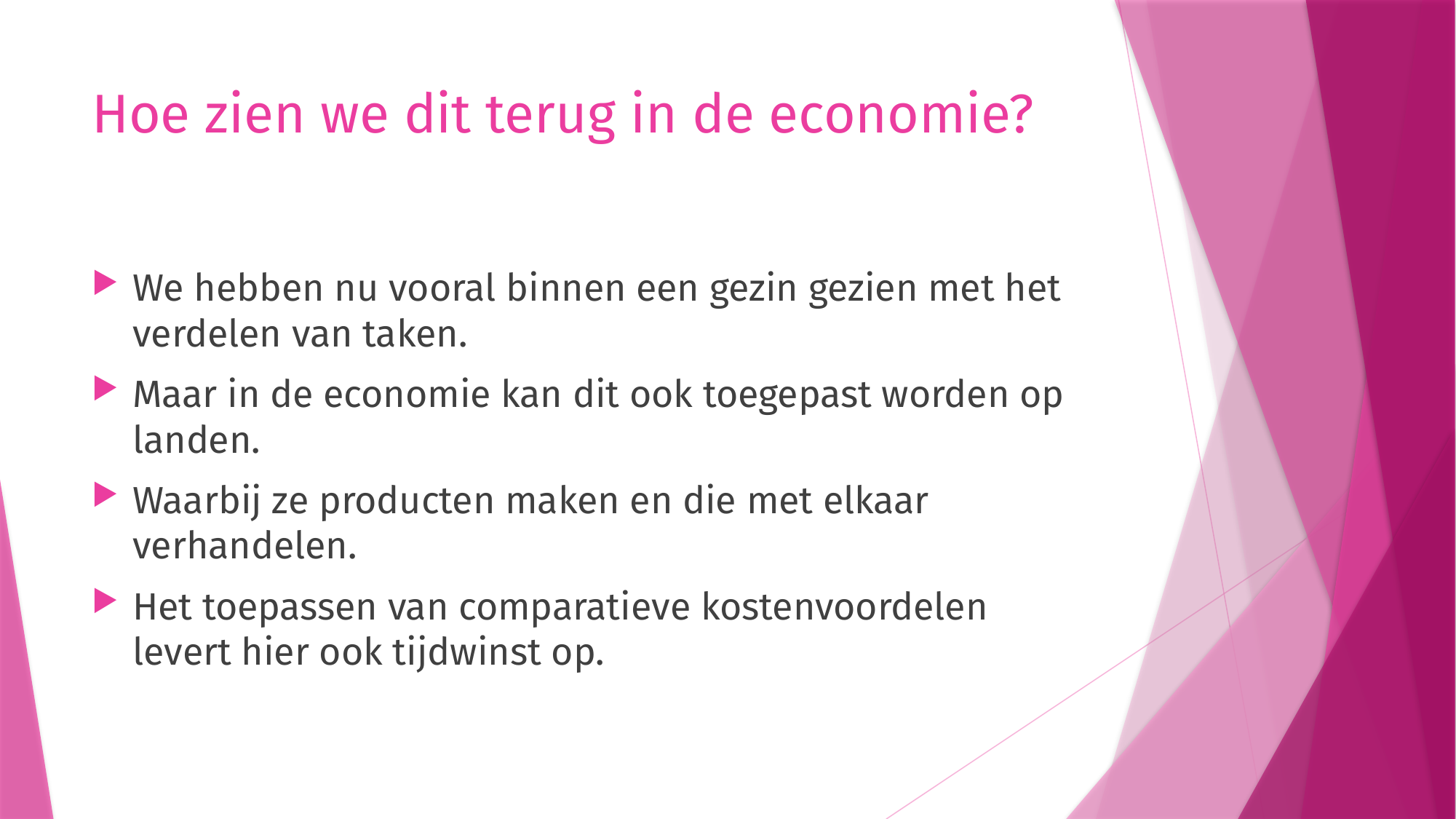

# Hoe zien we dit terug in de economie?
We hebben nu vooral binnen een gezin gezien met het verdelen van taken.
Maar in de economie kan dit ook toegepast worden op landen.
Waarbij ze producten maken en die met elkaar verhandelen.
Het toepassen van comparatieve kostenvoordelen levert hier ook tijdwinst op.